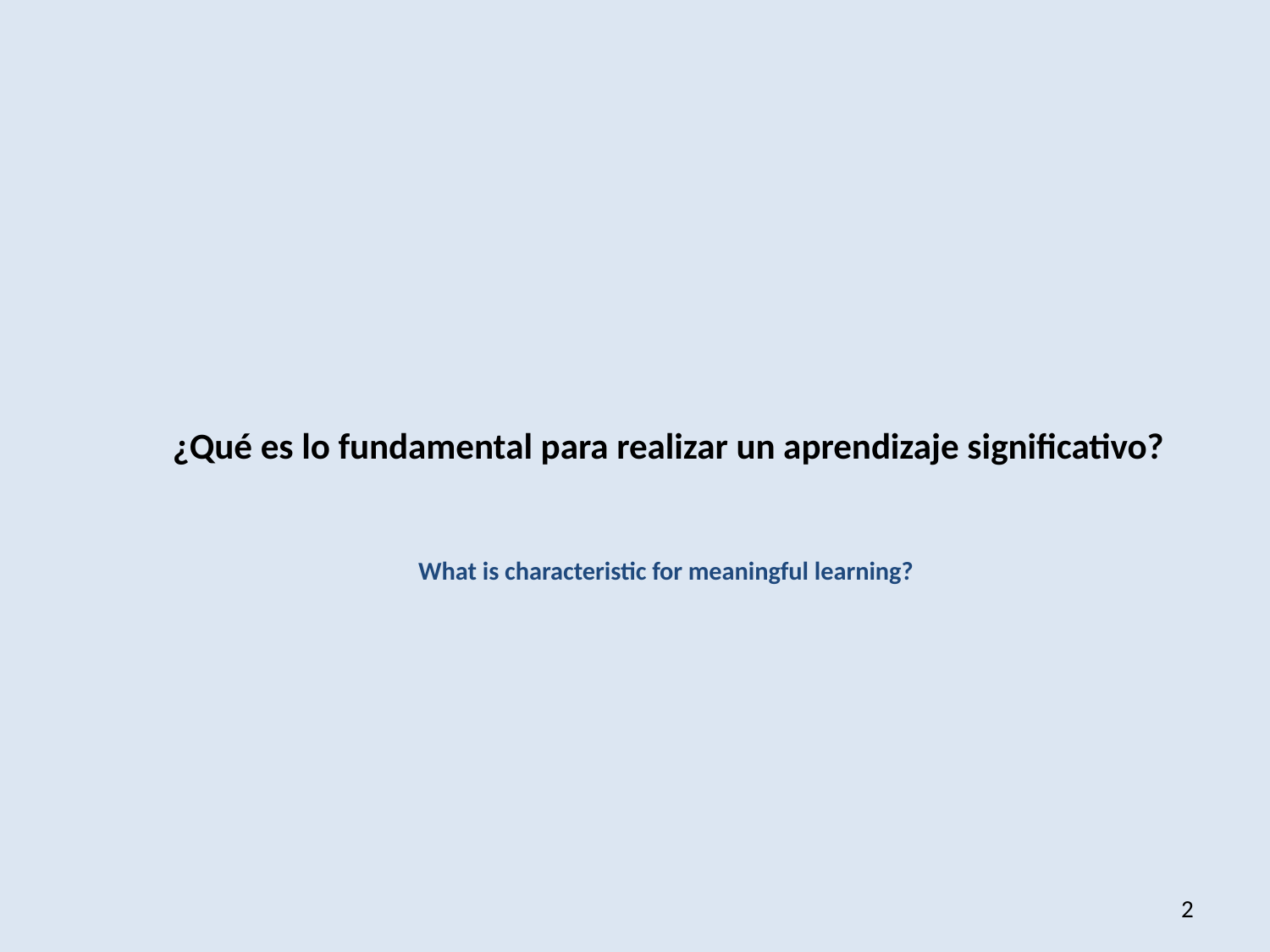

# ¿Qué es lo fundamental para realizar un aprendizaje significativo? What is characteristic for meaningful learning?
2